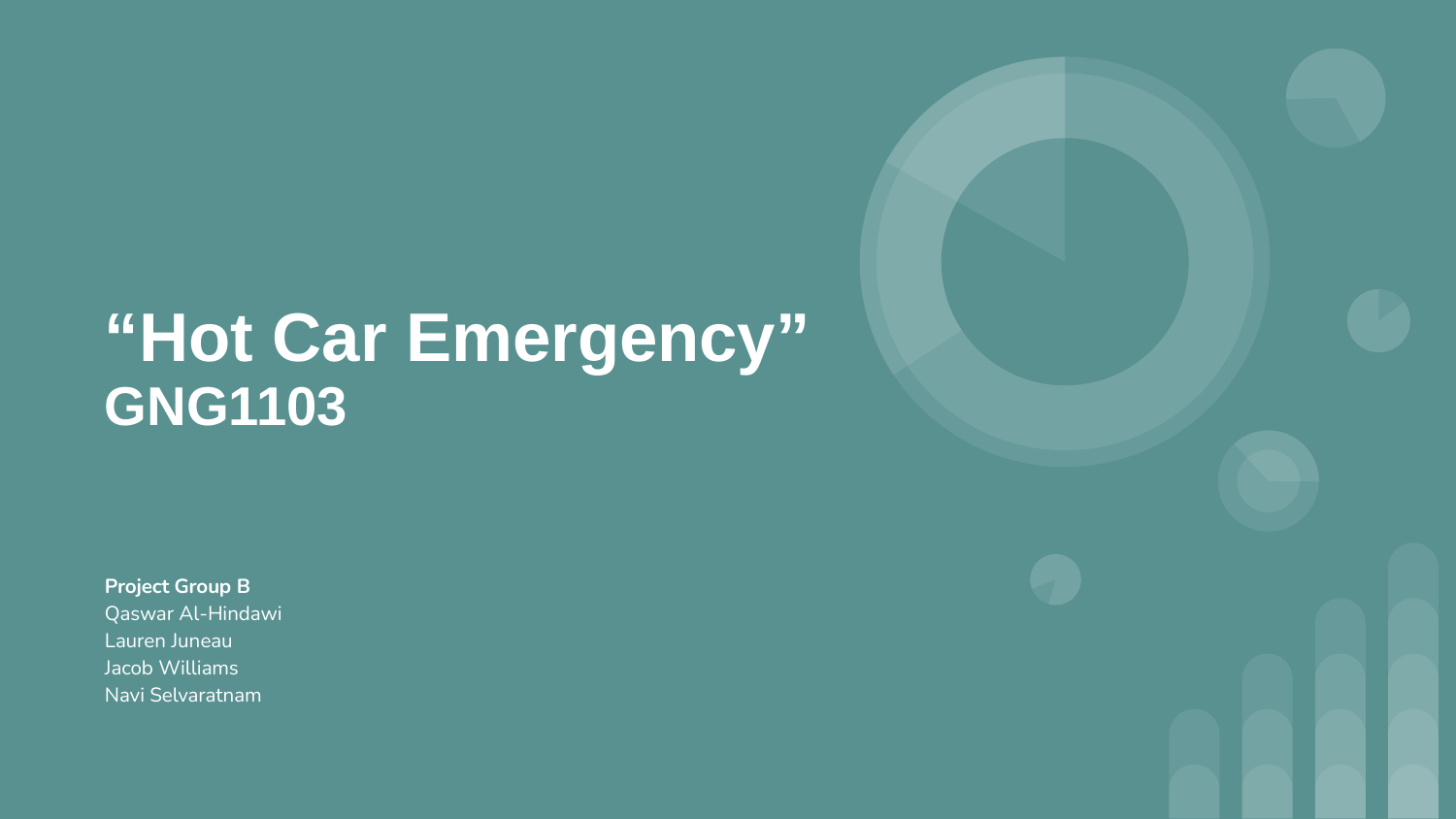

# “Hot Car Emergency”
GNG1103

Project Group B
Qaswar Al-Hindawi
Lauren Juneau
Jacob Williams
Navi Selvaratnam